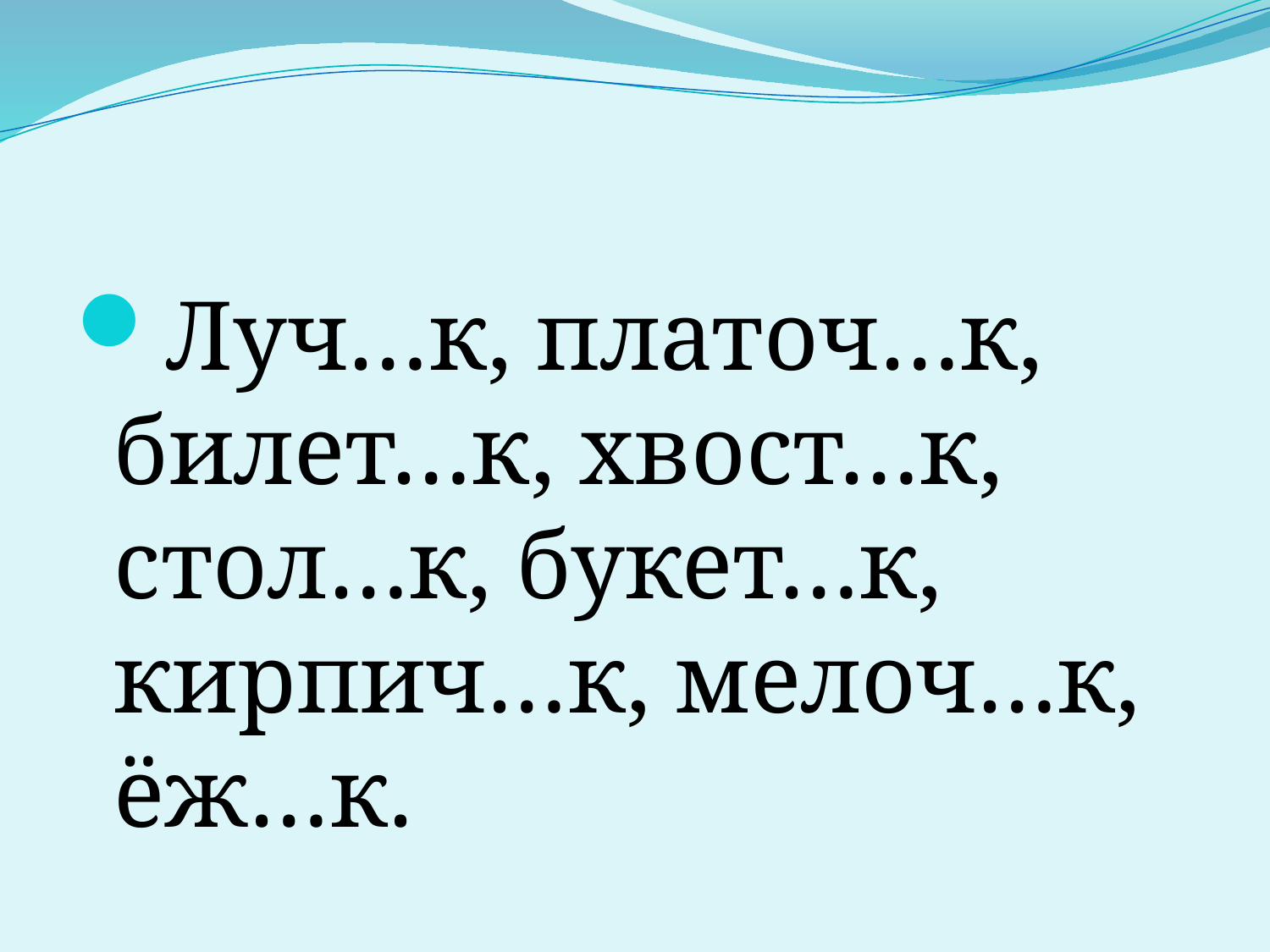

#
Луч…к, платоч…к, билет…к, хвост…к, стол…к, букет…к, кирпич…к, мелоч…к, ёж…к.